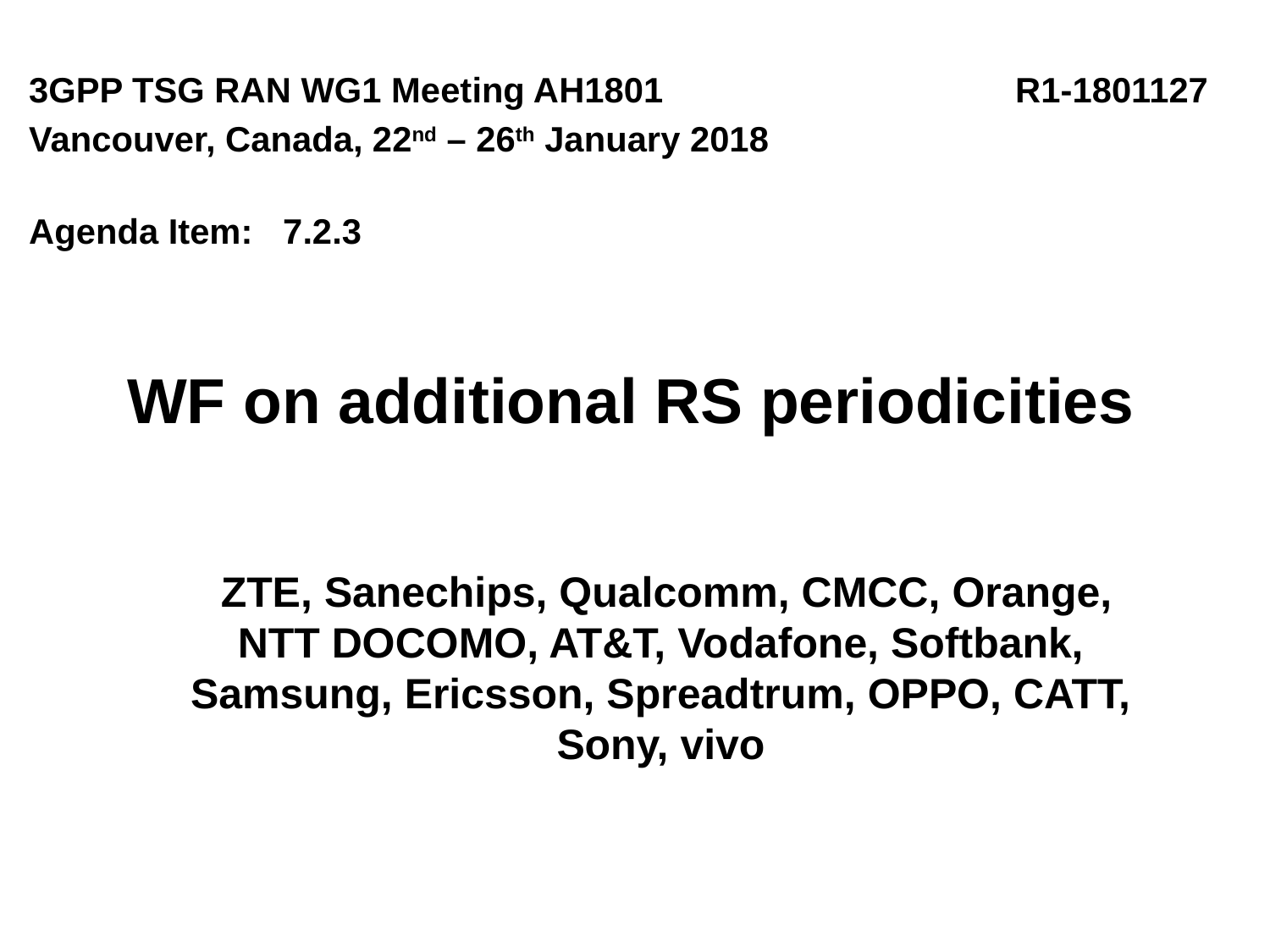

3GPP TSG RAN WG1 Meeting AH1801 		          R1-1801127
Vancouver, Canada, 22nd – 26th January 2018

Agenda Item:	7.2.3

# WF on additional RS periodicities
 ZTE, Sanechips, Qualcomm, CMCC, Orange, NTT DOCOMO, AT&T, Vodafone, Softbank, Samsung, Ericsson, Spreadtrum, OPPO, CATT, Sony, vivo